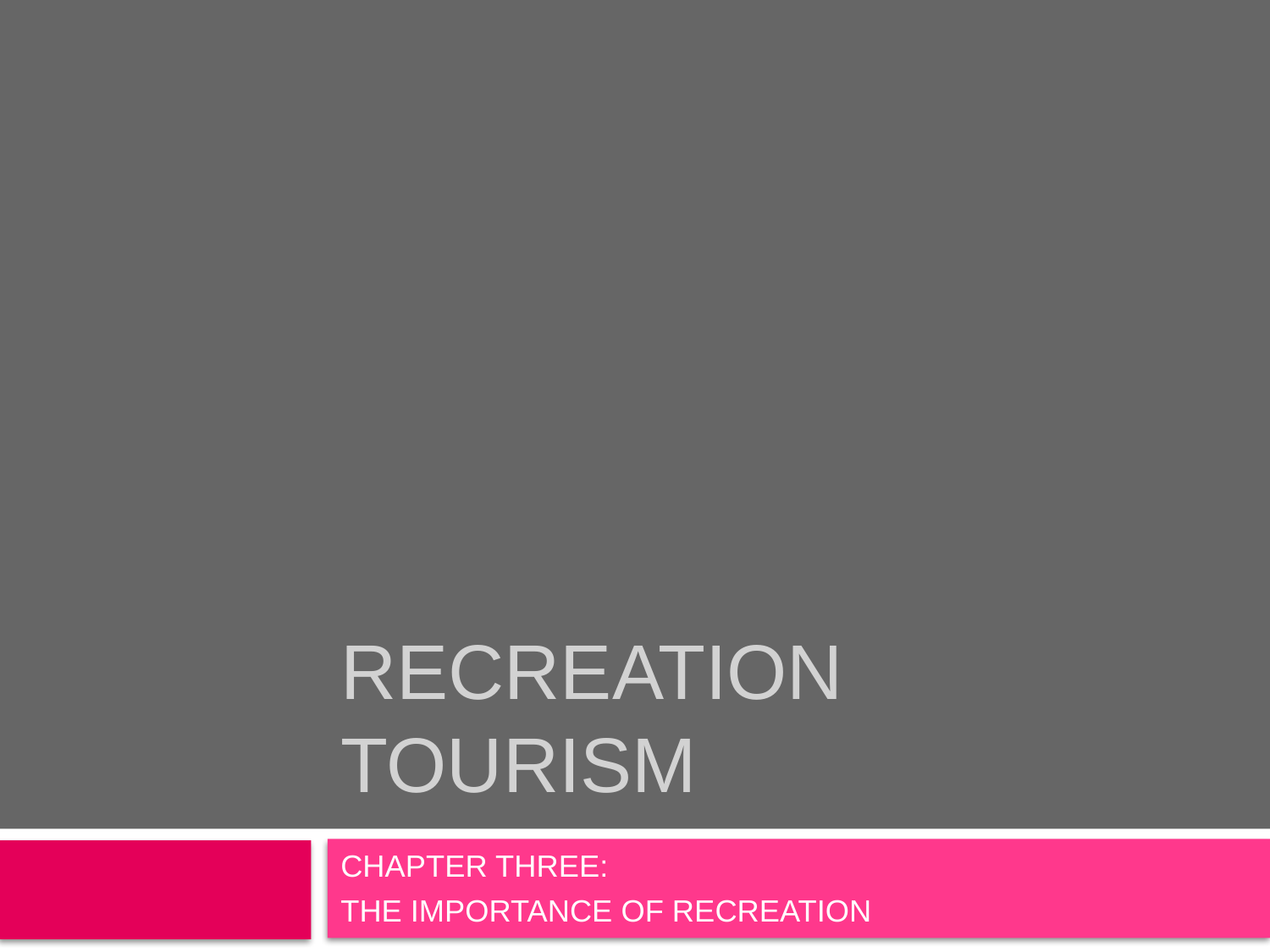

# RECREATION TOURISM
CHAPTER THREE:
THE IMPORTANCE OF RECREATION